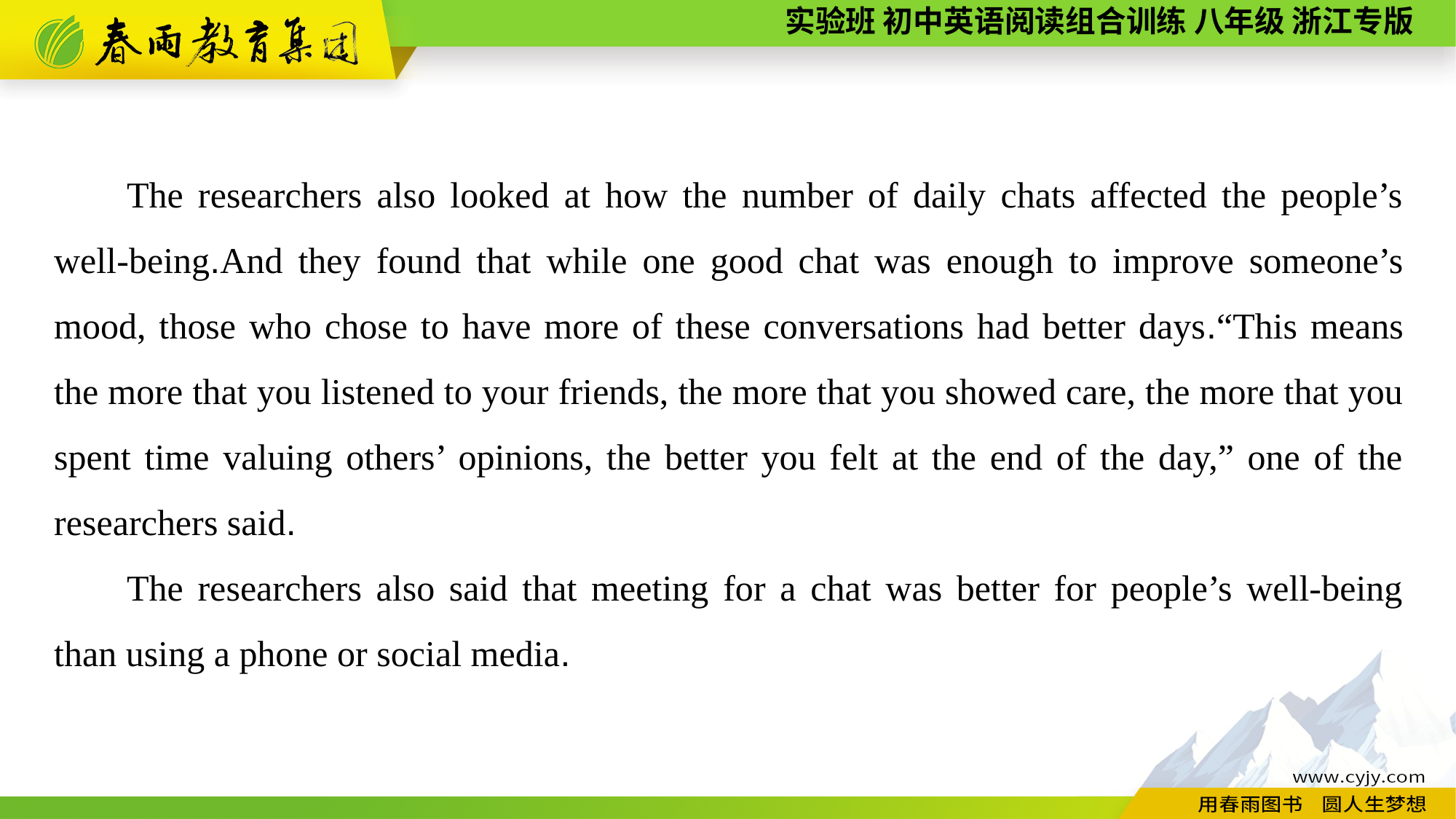

The researchers also looked at how the number of daily chats affected the people’s well-being.And they found that while one good chat was enough to improve someone’s mood, those who chose to have more of these conversations had better days.“This means the more that you listened to your friends, the more that you showed care, the more that you spent time valuing others’ opinions, the better you felt at the end of the day,” one of the researchers said.
The researchers also said that meeting for a chat was better for people’s well-being than using a phone or social media.